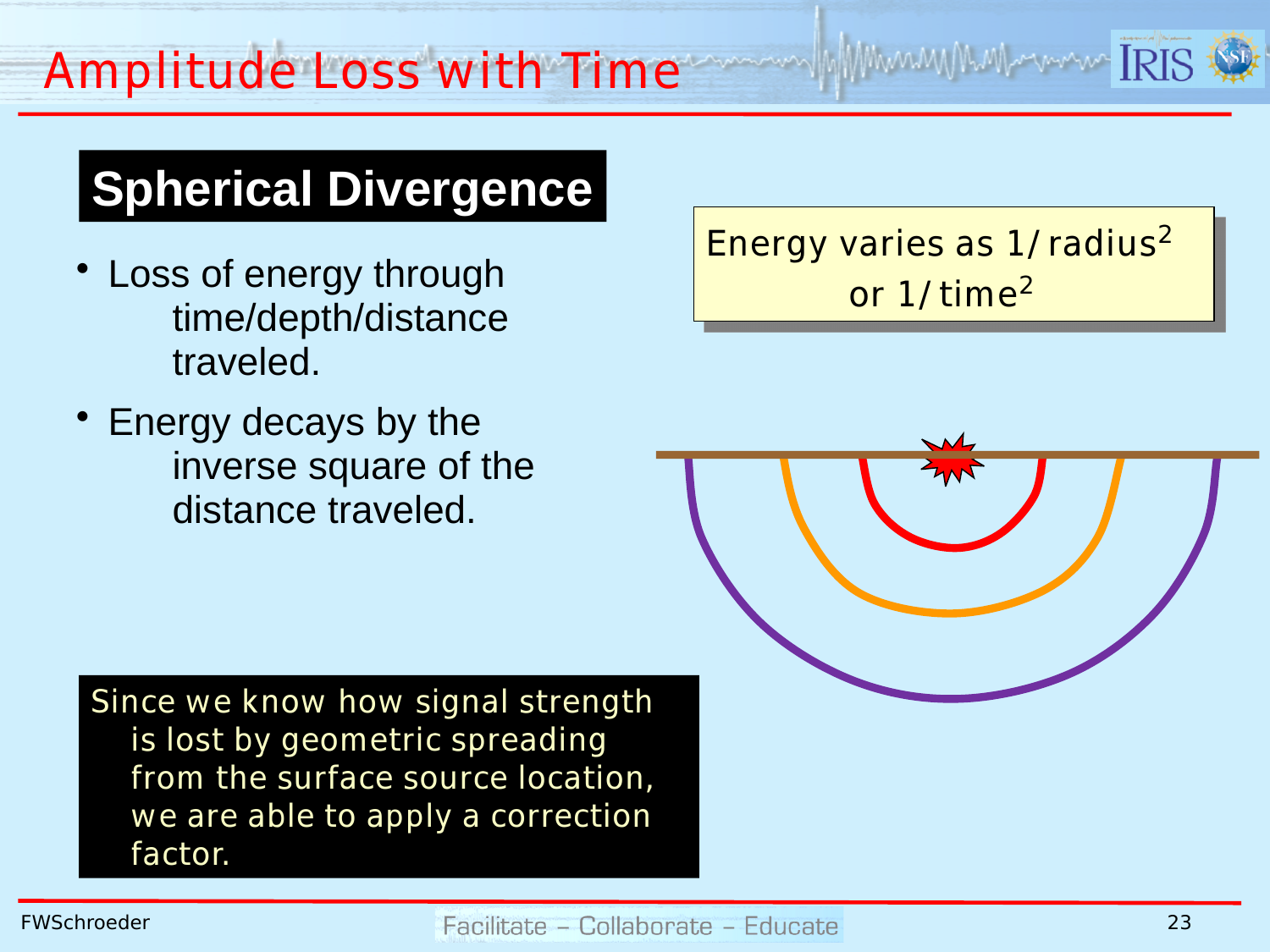

# Amplitude Loss with Time
Spherical Divergence
Energy varies as 1/radius2
                   or 1/time2
Loss of energy through 	time/depth/distance 	traveled.
Energy decays by the 	inverse square of the 	distance traveled.

Since we know how signal strength is lost by geometric spreading from the surface source location, we are able to apply a correction factor.